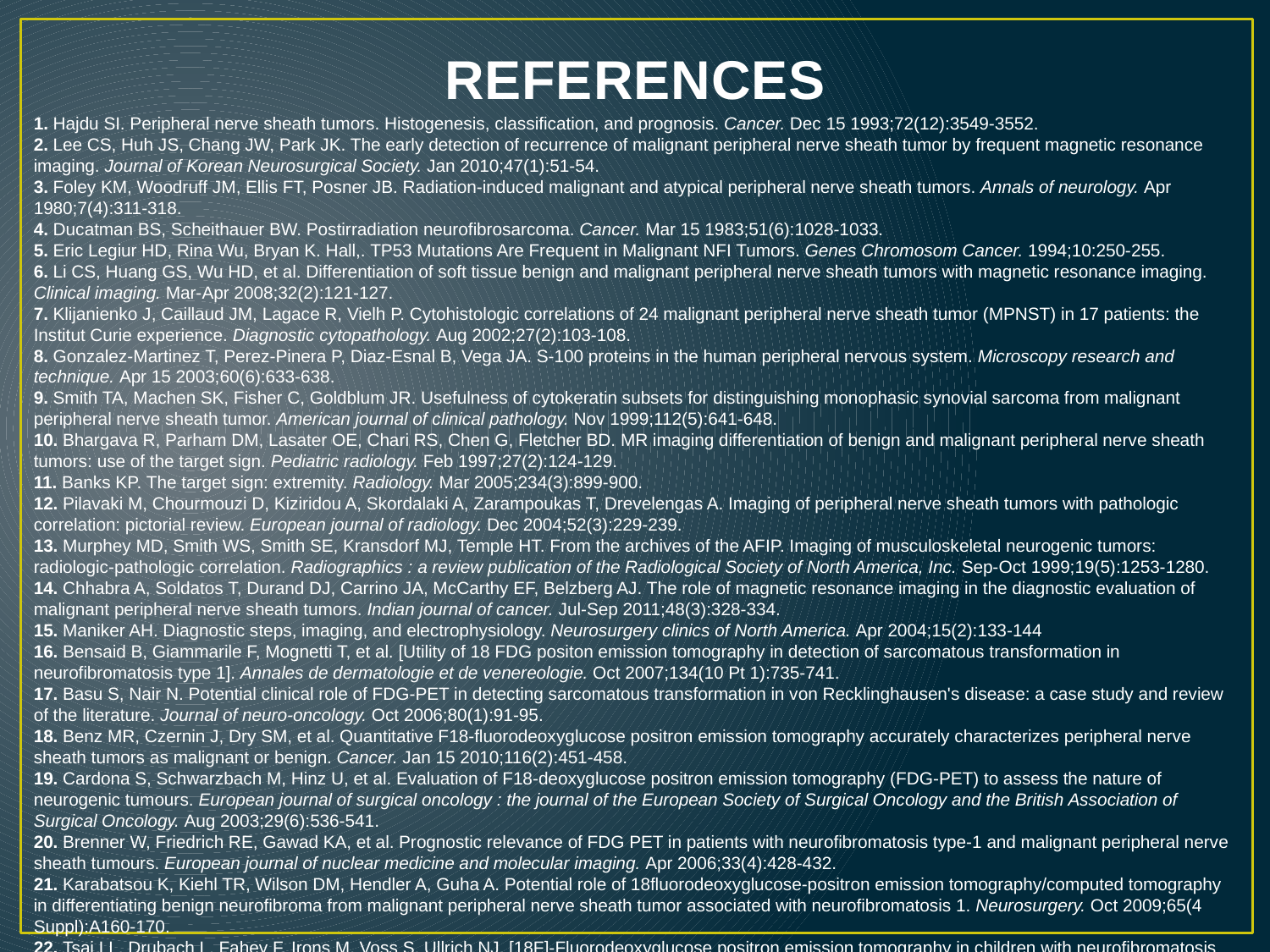

# REFERENCES
1. Hajdu SI. Peripheral nerve sheath tumors. Histogenesis, classification, and prognosis. Cancer. Dec 15 1993;72(12):3549-3552.
2. Lee CS, Huh JS, Chang JW, Park JK. The early detection of recurrence of malignant peripheral nerve sheath tumor by frequent magnetic resonance imaging. Journal of Korean Neurosurgical Society. Jan 2010;47(1):51-54.
3. Foley KM, Woodruff JM, Ellis FT, Posner JB. Radiation-induced malignant and atypical peripheral nerve sheath tumors. Annals of neurology. Apr 1980;7(4):311-318.
4. Ducatman BS, Scheithauer BW. Postirradiation neurofibrosarcoma. Cancer. Mar 15 1983;51(6):1028-1033.
5. Eric Legiur HD, Rina Wu, Bryan K. Hall,. TP53 Mutations Are Frequent in Malignant NFI Tumors. Genes Chromosom Cancer. 1994;10:250-255.
6. Li CS, Huang GS, Wu HD, et al. Differentiation of soft tissue benign and malignant peripheral nerve sheath tumors with magnetic resonance imaging. Clinical imaging. Mar-Apr 2008;32(2):121-127.
7. Klijanienko J, Caillaud JM, Lagace R, Vielh P. Cytohistologic correlations of 24 malignant peripheral nerve sheath tumor (MPNST) in 17 patients: the Institut Curie experience. Diagnostic cytopathology. Aug 2002;27(2):103-108.
8. Gonzalez-Martinez T, Perez-Pinera P, Diaz-Esnal B, Vega JA. S-100 proteins in the human peripheral nervous system. Microscopy research and technique. Apr 15 2003;60(6):633-638.
9. Smith TA, Machen SK, Fisher C, Goldblum JR. Usefulness of cytokeratin subsets for distinguishing monophasic synovial sarcoma from malignant peripheral nerve sheath tumor. American journal of clinical pathology. Nov 1999;112(5):641-648.
10. Bhargava R, Parham DM, Lasater OE, Chari RS, Chen G, Fletcher BD. MR imaging differentiation of benign and malignant peripheral nerve sheath tumors: use of the target sign. Pediatric radiology. Feb 1997;27(2):124-129.
11. Banks KP. The target sign: extremity. Radiology. Mar 2005;234(3):899-900.
12. Pilavaki M, Chourmouzi D, Kiziridou A, Skordalaki A, Zarampoukas T, Drevelengas A. Imaging of peripheral nerve sheath tumors with pathologic correlation: pictorial review. European journal of radiology. Dec 2004;52(3):229-239.
13. Murphey MD, Smith WS, Smith SE, Kransdorf MJ, Temple HT. From the archives of the AFIP. Imaging of musculoskeletal neurogenic tumors: radiologic-pathologic correlation. Radiographics : a review publication of the Radiological Society of North America, Inc. Sep-Oct 1999;19(5):1253-1280.
14. Chhabra A, Soldatos T, Durand DJ, Carrino JA, McCarthy EF, Belzberg AJ. The role of magnetic resonance imaging in the diagnostic evaluation of malignant peripheral nerve sheath tumors. Indian journal of cancer. Jul-Sep 2011;48(3):328-334.
15. Maniker AH. Diagnostic steps, imaging, and electrophysiology. Neurosurgery clinics of North America. Apr 2004;15(2):133-144
16. Bensaid B, Giammarile F, Mognetti T, et al. [Utility of 18 FDG positon emission tomography in detection of sarcomatous transformation in neurofibromatosis type 1]. Annales de dermatologie et de venereologie. Oct 2007;134(10 Pt 1):735-741.
17. Basu S, Nair N. Potential clinical role of FDG-PET in detecting sarcomatous transformation in von Recklinghausen's disease: a case study and review of the literature. Journal of neuro-oncology. Oct 2006;80(1):91-95.
18. Benz MR, Czernin J, Dry SM, et al. Quantitative F18-fluorodeoxyglucose positron emission tomography accurately characterizes peripheral nerve sheath tumors as malignant or benign. Cancer. Jan 15 2010;116(2):451-458.
19. Cardona S, Schwarzbach M, Hinz U, et al. Evaluation of F18-deoxyglucose positron emission tomography (FDG-PET) to assess the nature of neurogenic tumours. European journal of surgical oncology : the journal of the European Society of Surgical Oncology and the British Association of Surgical Oncology. Aug 2003;29(6):536-541.
20. Brenner W, Friedrich RE, Gawad KA, et al. Prognostic relevance of FDG PET in patients with neurofibromatosis type-1 and malignant peripheral nerve sheath tumours. European journal of nuclear medicine and molecular imaging. Apr 2006;33(4):428-432.
21. Karabatsou K, Kiehl TR, Wilson DM, Hendler A, Guha A. Potential role of 18fluorodeoxyglucose-positron emission tomography/computed tomography in differentiating benign neurofibroma from malignant peripheral nerve sheath tumor associated with neurofibromatosis 1. Neurosurgery. Oct 2009;65(4 Suppl):A160-170.
22. Tsai LL, Drubach L, Fahey F, Irons M, Voss S, Ullrich NJ. [18F]-Fluorodeoxyglucose positron emission tomography in children with neurofibromatosis type 1 and plexiform neurofibromas: correlation with malignant transformation. Journal of neuro-oncology. Mar 11 2012.